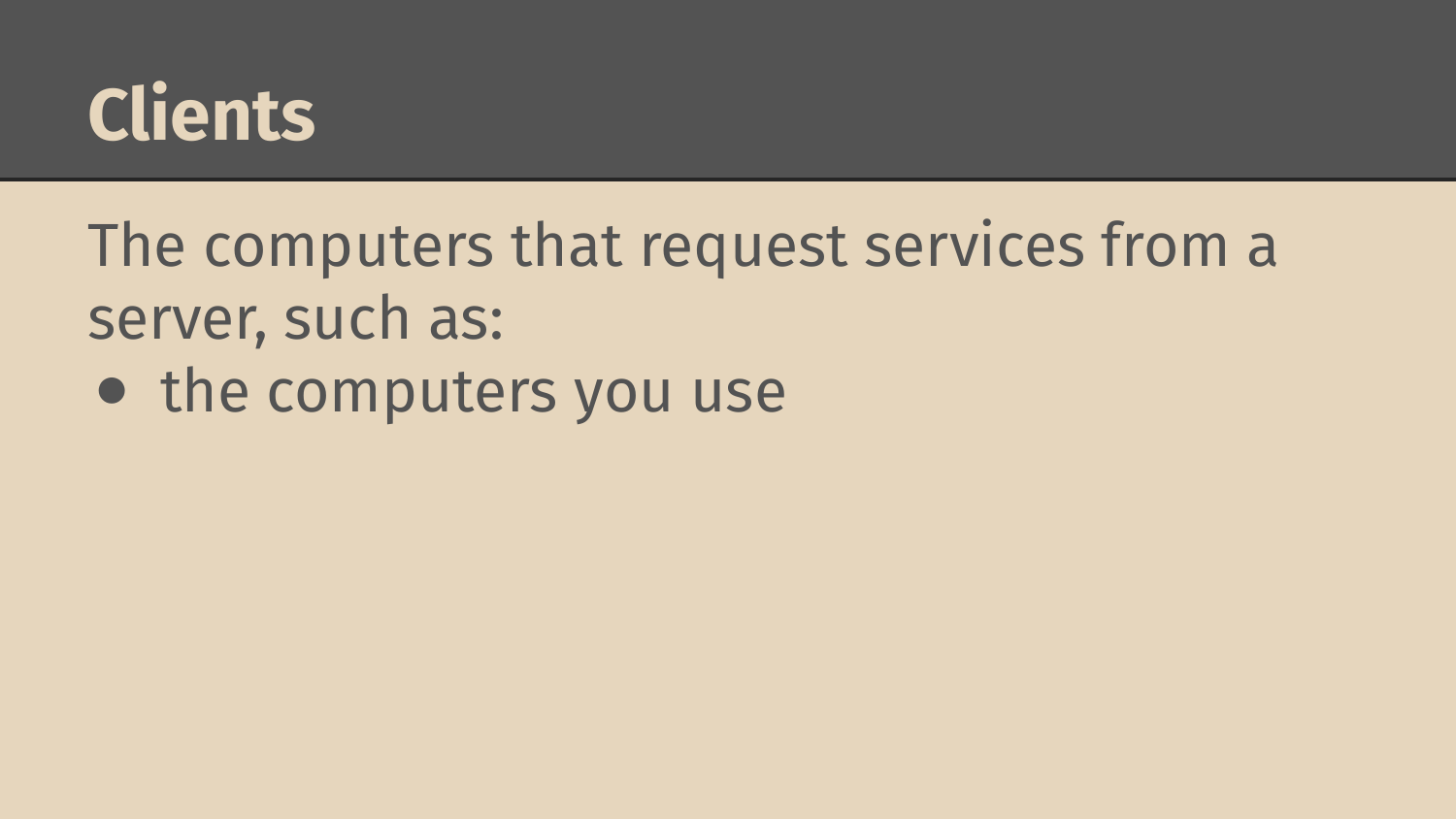

# Clients
The computers that request services from a server, such as:
the computers you use